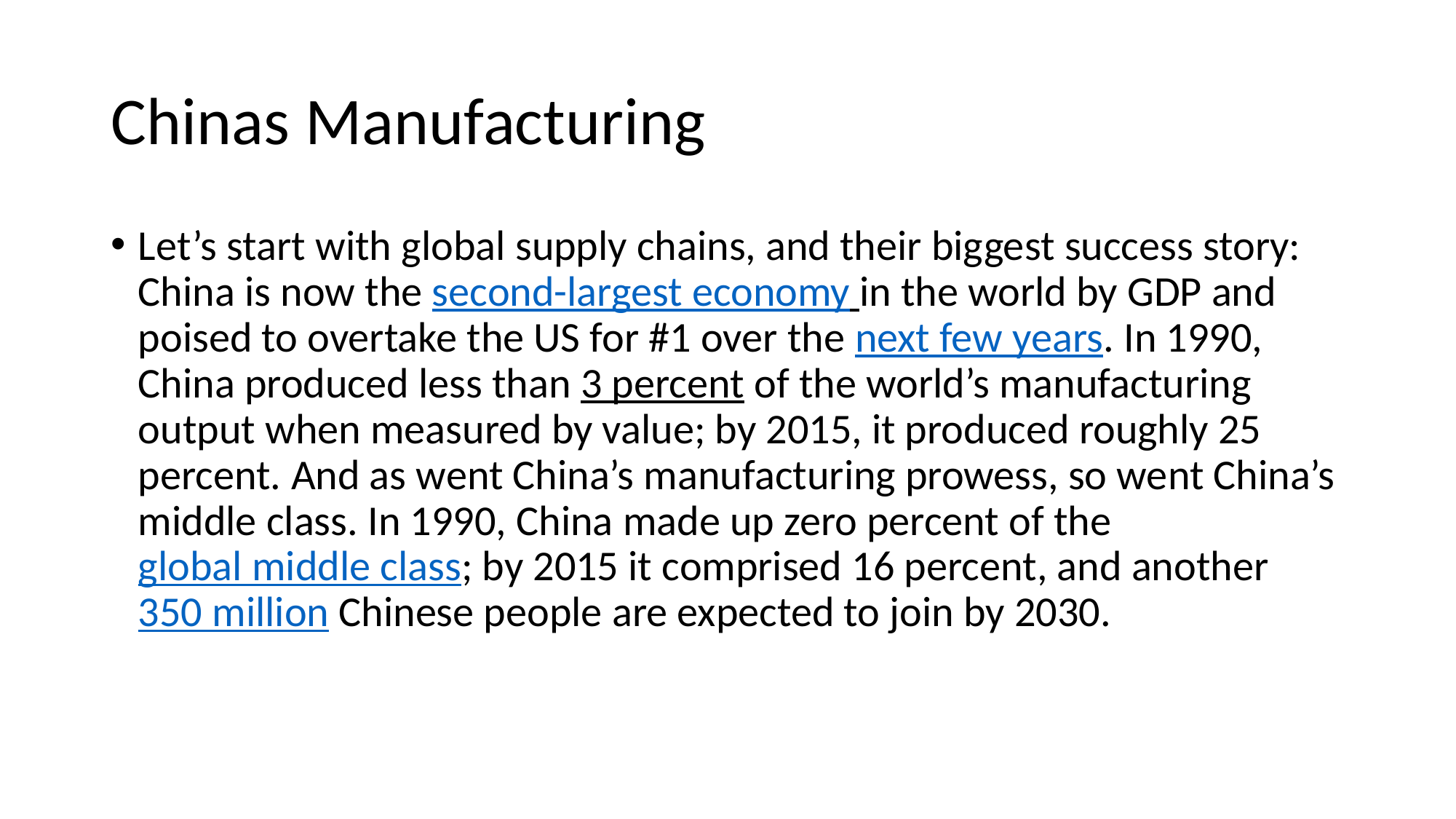

# Chinas Manufacturing
Let’s start with global supply chains, and their biggest success story: China is now the second-largest economy in the world by GDP and poised to overtake the US for #1 over the next few years. In 1990, China produced less than 3 percent of the world’s manufacturing output when measured by value; by 2015, it produced roughly 25 percent. And as went China’s manufacturing prowess, so went China’s middle class. In 1990, China made up zero percent of the global middle class; by 2015 it comprised 16 percent, and another 350 million Chinese people are expected to join by 2030.